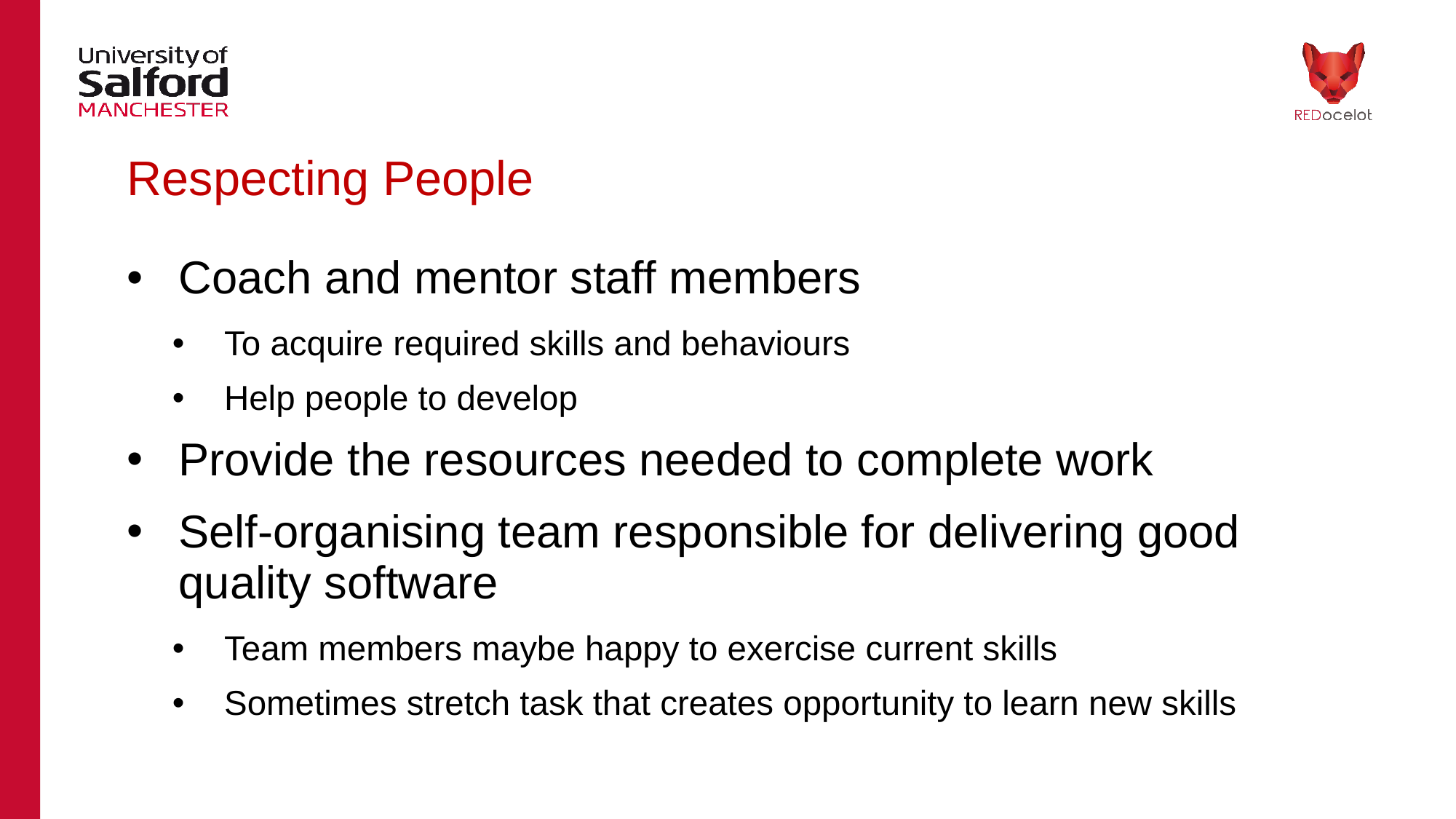

# Respecting People
Coach and mentor staff members
To acquire required skills and behaviours
Help people to develop
Provide the resources needed to complete work
Self-organising team responsible for delivering good quality software
Team members maybe happy to exercise current skills
Sometimes stretch task that creates opportunity to learn new skills